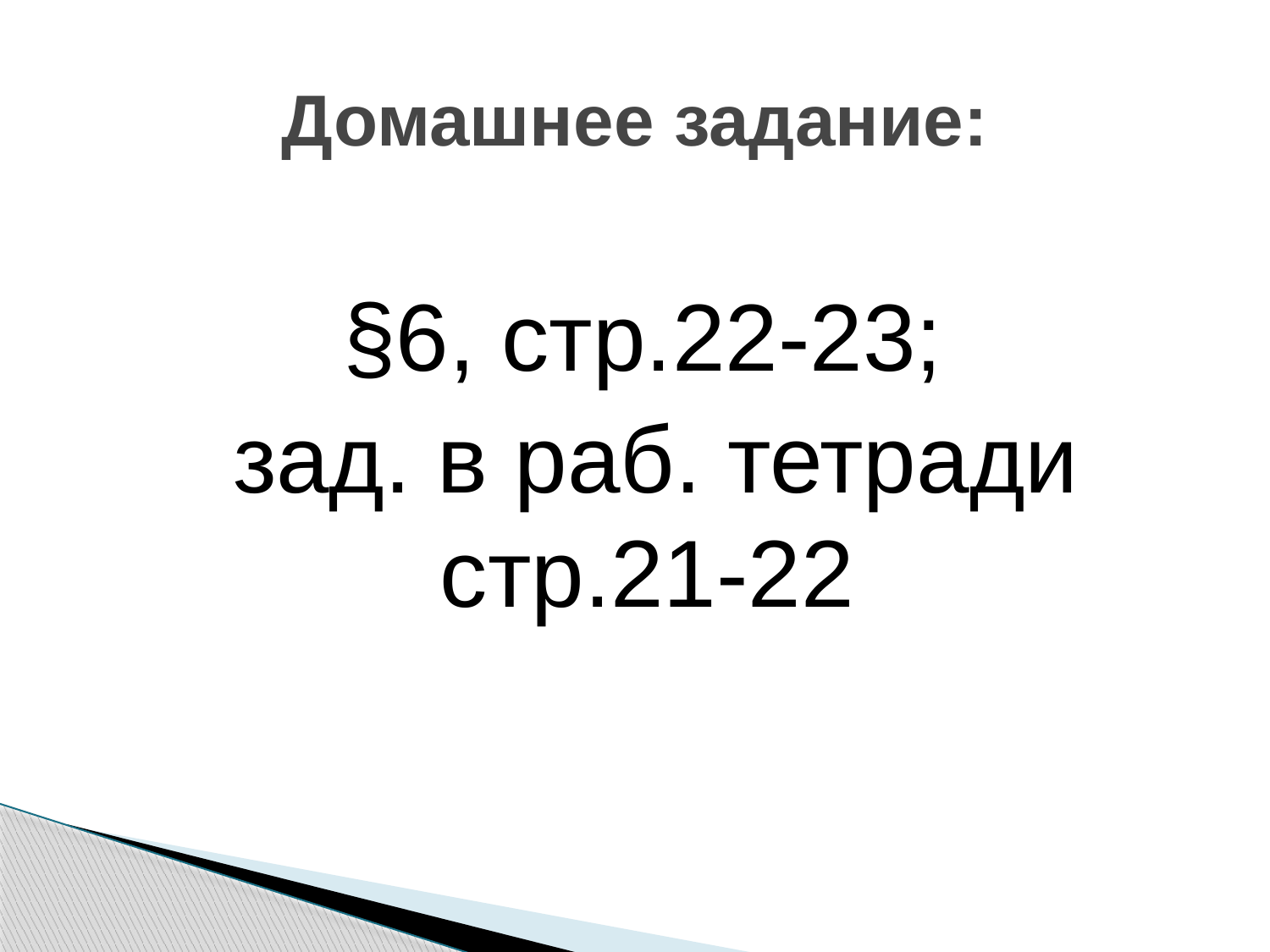

# Домашнее задание:

§6, стр.22-23;
 зад. в раб. тетради стр.21-22